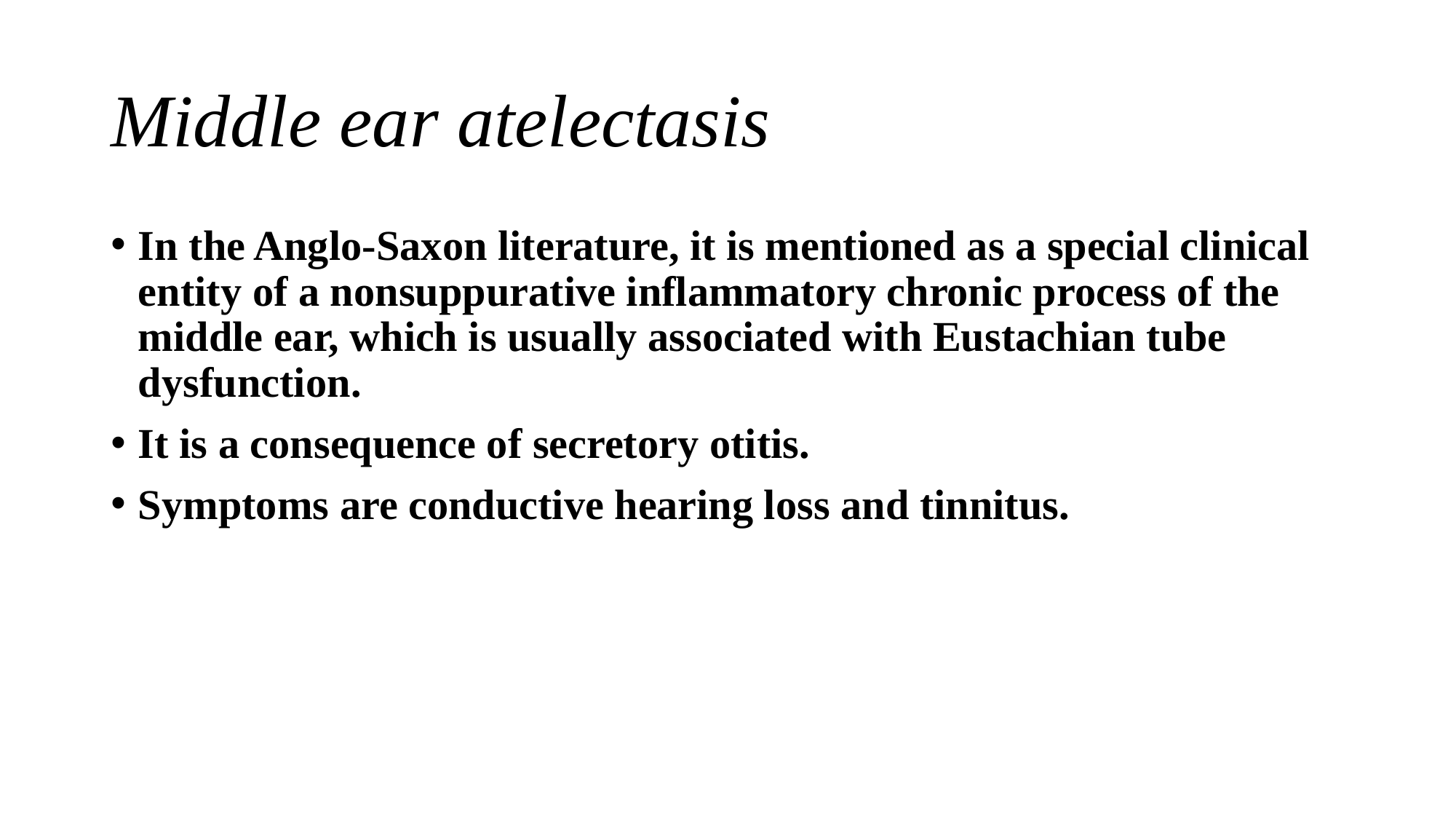

# Middle ear atelectasis
In the Anglo-Saxon literature, it is mentioned as a special clinical entity of a nonsuppurative inflammatory chronic process of the middle ear, which is usually associated with Eustachian tube dysfunction.
It is a consequence of secretory otitis.
Symptoms are conductive hearing loss and tinnitus.